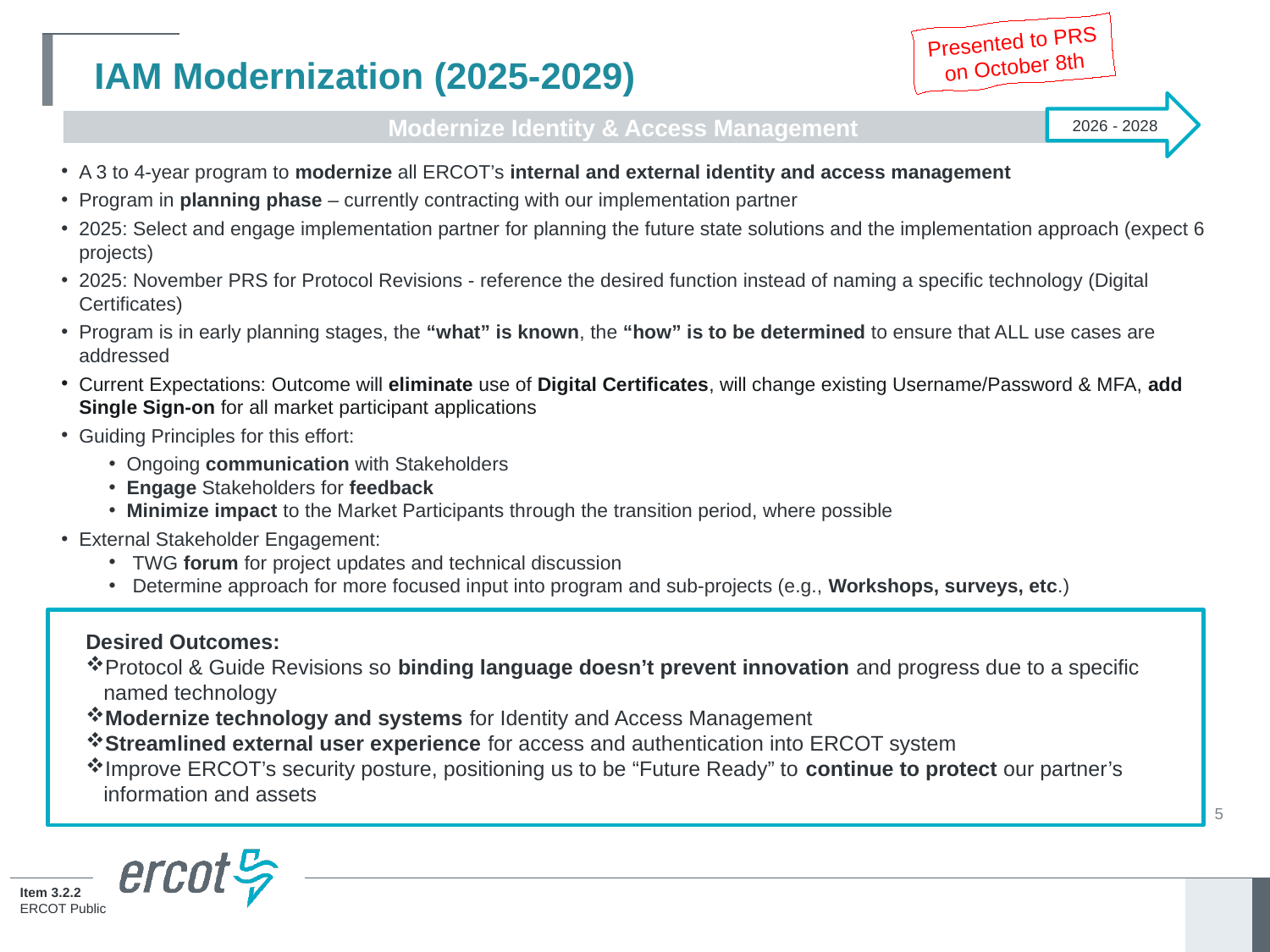

Presented to PRS on October 8th
IAM Modernization (2025-2029)
2026 - 2028
Modernize Identity & Access Management
A 3 to 4-year program to modernize all ERCOT’s internal and external identity and access management
Program in planning phase – currently contracting with our implementation partner
2025: Select and engage implementation partner for planning the future state solutions and the implementation approach (expect 6 projects)
2025: November PRS for Protocol Revisions - reference the desired function instead of naming a specific technology (Digital Certificates)
Program is in early planning stages, the “what” is known, the “how” is to be determined to ensure that ALL use cases are addressed
Current Expectations: Outcome will eliminate use of Digital Certificates, will change existing Username/Password & MFA, add Single Sign-on for all market participant applications
Guiding Principles for this effort:
Ongoing communication with Stakeholders
Engage Stakeholders for feedback
Minimize impact to the Market Participants through the transition period, where possible
External Stakeholder Engagement:
TWG forum for project updates and technical discussion
Determine approach for more focused input into program and sub-projects (e.g., Workshops, surveys, etc.)
Desired Outcomes:
Protocol & Guide Revisions so binding language doesn’t prevent innovation and progress due to a specific named technology
Modernize technology and systems for Identity and Access Management
Streamlined external user experience for access and authentication into ERCOT system
Improve ERCOT’s security posture, positioning us to be “Future Ready” to continue to protect our partner’s information and assets
5